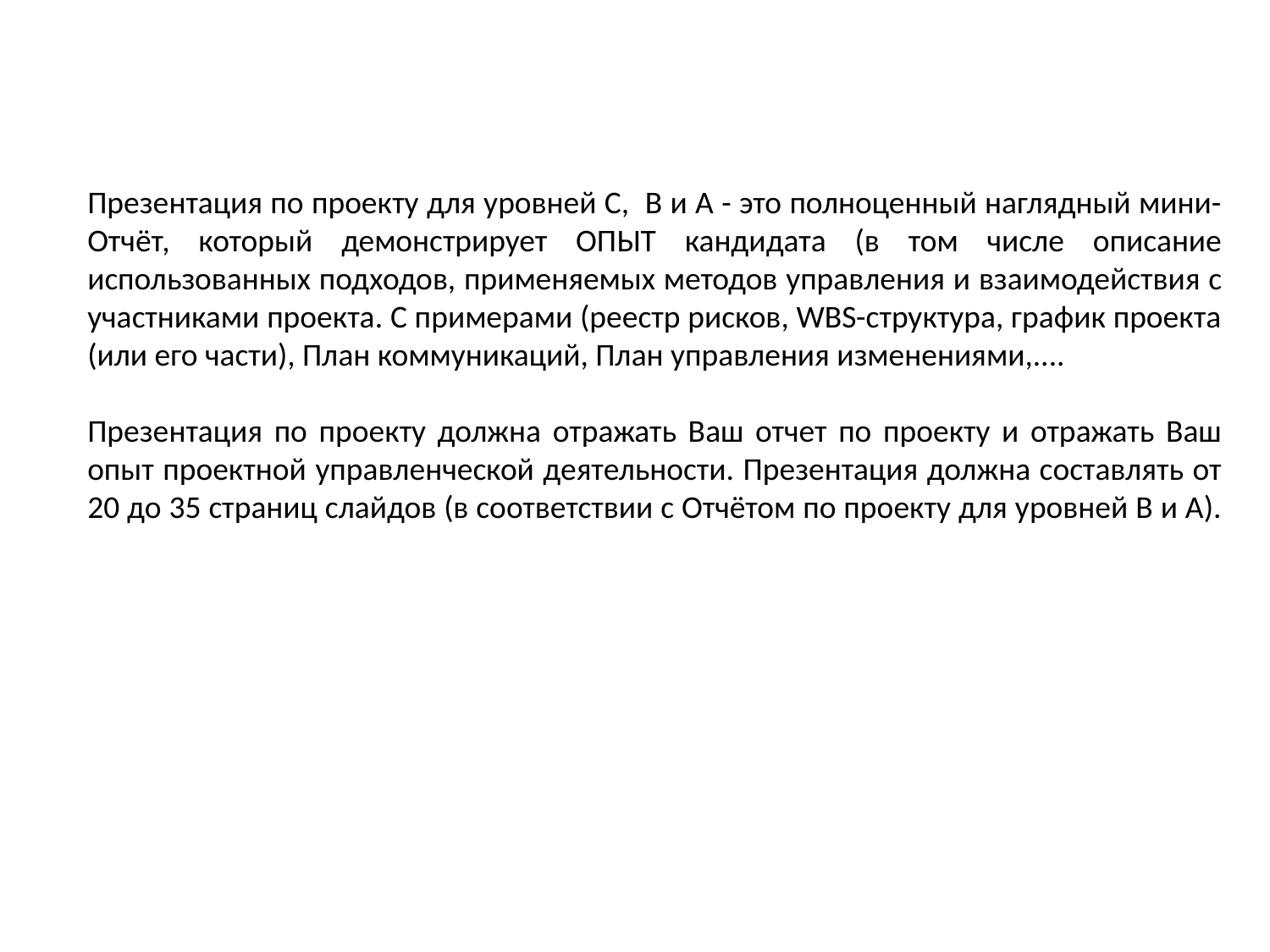

Презентация по проекту для уровней С,  B и А - это полноценный наглядный мини-Отчёт, который демонстрирует ОПЫТ кандидата (в том числе описание использованных подходов, применяемых методов управления и взаимодействия с участниками проекта. С примерами (реестр рисков, WBS-структура, график проекта (или его части), План коммуникаций, План управления изменениями,....

Презентация по проекту должна отражать Ваш отчет по проекту и отражать Ваш опыт проектной управленческой деятельности. Презентация должна составлять от 20 до 35 страниц слайдов (в соответствии с Отчётом по проекту для уровней В и А).